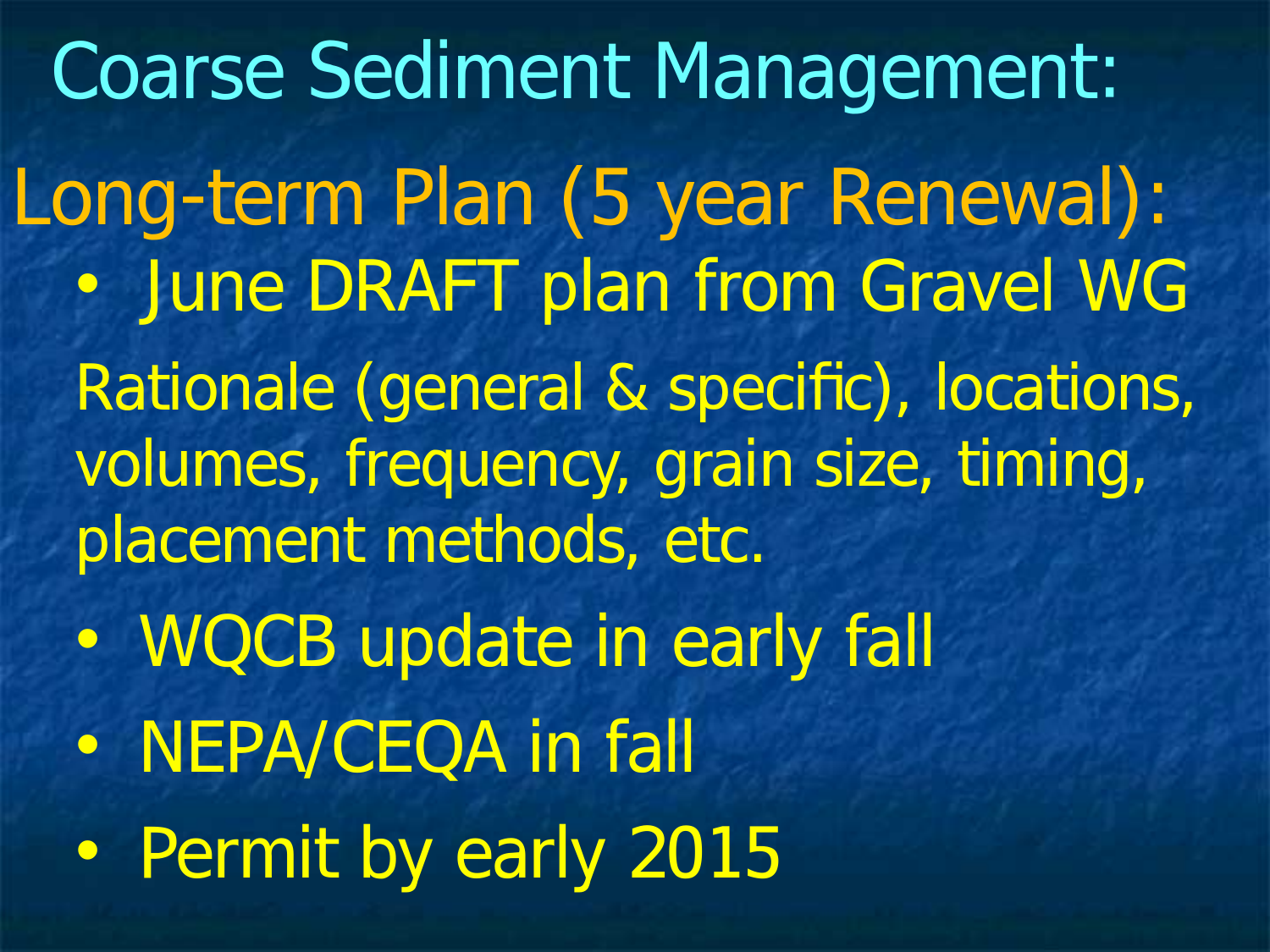

# Coarse Sediment Management:
Long-term Plan (5 year Renewal):
June DRAFT plan from Gravel WG
Rationale (general & specific), locations, volumes, frequency, grain size, timing, placement methods, etc.
WQCB update in early fall
NEPA/CEQA in fall
Permit by early 2015